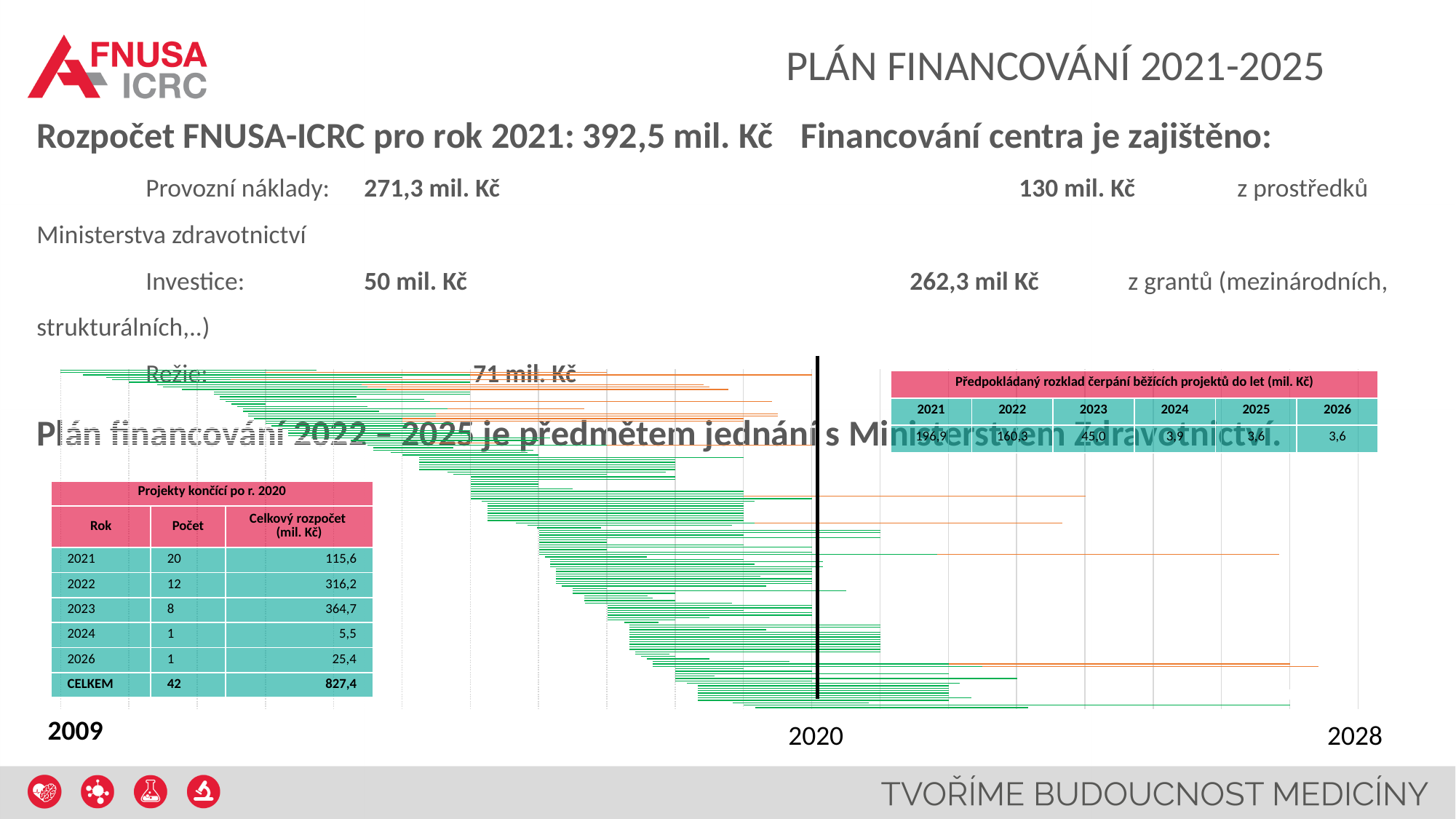

# PLÁN FINANCOVÁNÍ 2021-2025
Rozpočet FNUSA-ICRC pro rok 2021:	392,5 mil. Kč	Financování centra je zajištěno:
	Provozní náklady:	271,3 mil. Kč					130 mil. Kč	z prostředků Ministerstva zdravotnictví
	Investice:		50 mil. Kč			 		262,3 mil Kč	z grantů (mezinárodních, strukturálních,..)
	Režie:			71 mil. Kč
Plán financování 2022 – 2025 je předmětem jednání s Ministerstvem Zdravotnictví.

### Chart

| Category |  |  |  |
|---|---|---|---|
| Předpokládaný rozklad čerpání běžících projektů do let (mil. Kč) |  |  |  |  |  |
| --- | --- | --- | --- | --- | --- |
| 2021 | 2022 | 2023 | 2024 | 2025 | 2026 |
| 196,9 | 160,3 | 45,0 | 3,9 | 3,6 | 3,6 |

| Projekty končící po r. 2020 |  |  |
| --- | --- | --- |
| Rok | Počet | Celkový rozpočet (mil. Kč) |
| 2021 | 20 | 115,6 |
| 2022 | 12 | 316,2 |
| 2023 | 8 | 364,7 |
| 2024 | 1 | 5,5 |
| 2026 | 1 | 25,4 |
| CELKEM | 42 | 827,4 |

2009
2020
2028